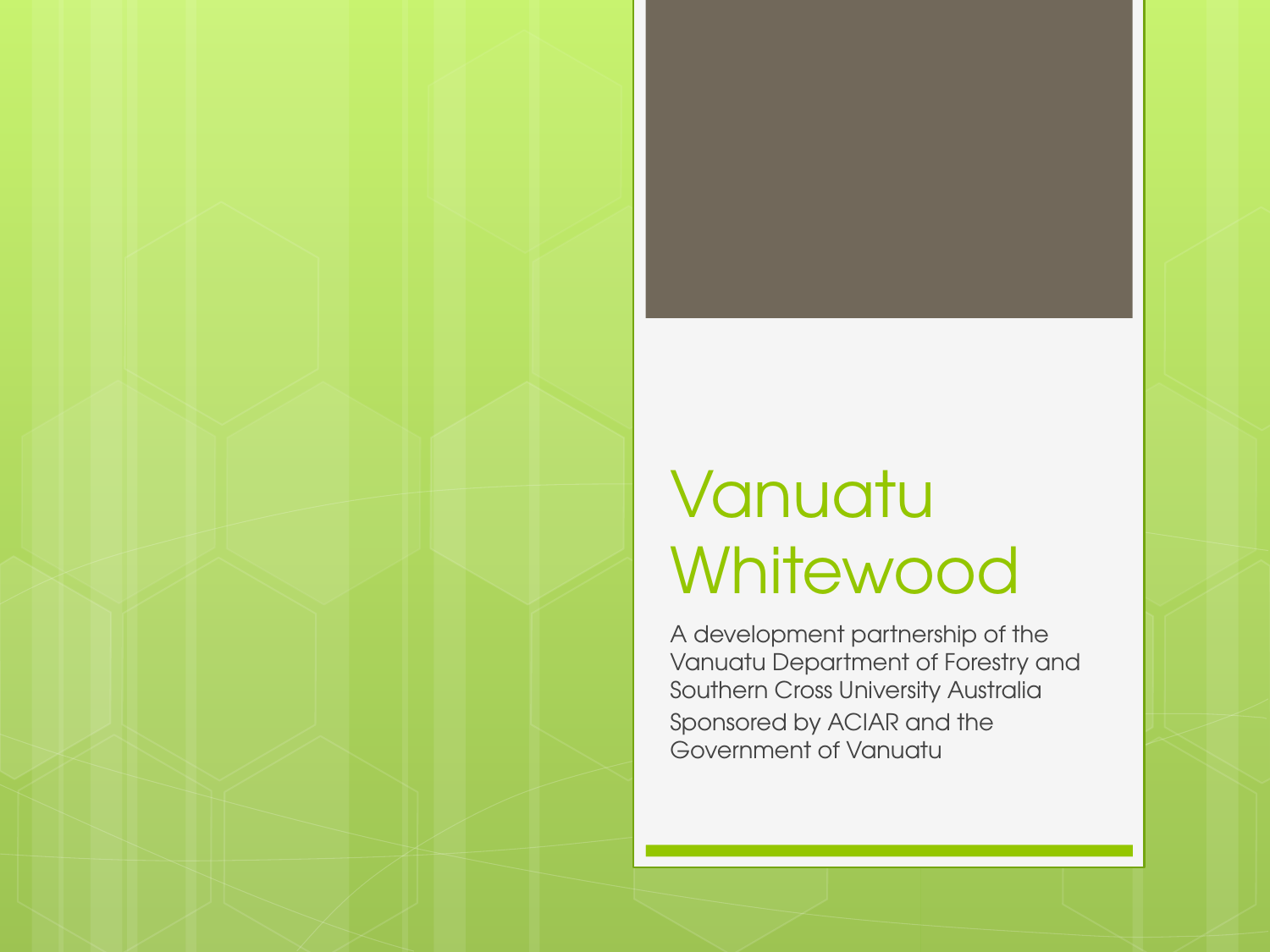

# Vanuatu Whitewood
A development partnership of the Vanuatu Department of Forestry and Southern Cross University Australia
Sponsored by ACIAR and the Government of Vanuatu